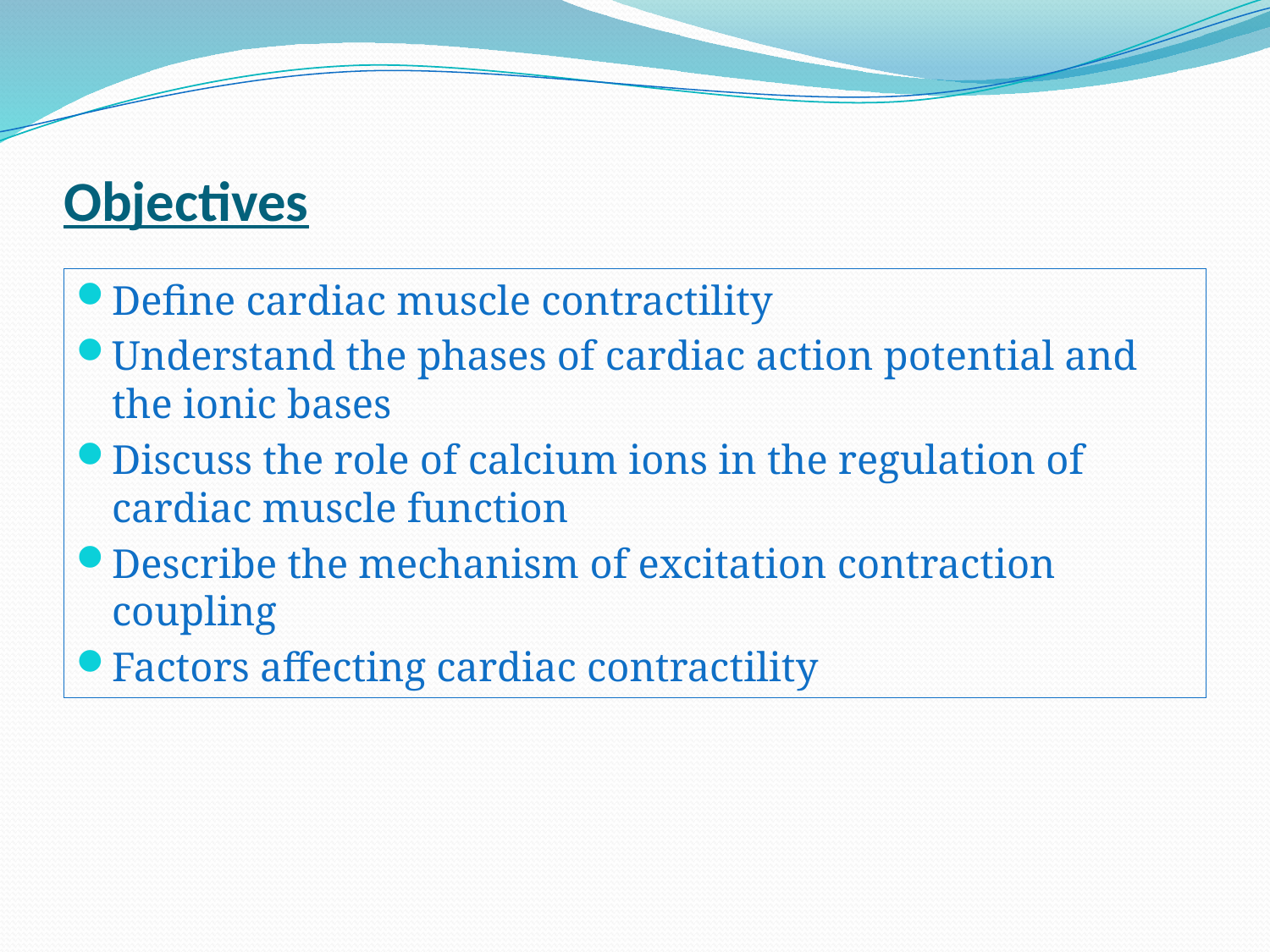

# Objectives
Define cardiac muscle contractility
Understand the phases of cardiac action potential and the ionic bases
Discuss the role of calcium ions in the regulation of cardiac muscle function
Describe the mechanism of excitation contraction coupling
Factors affecting cardiac contractility